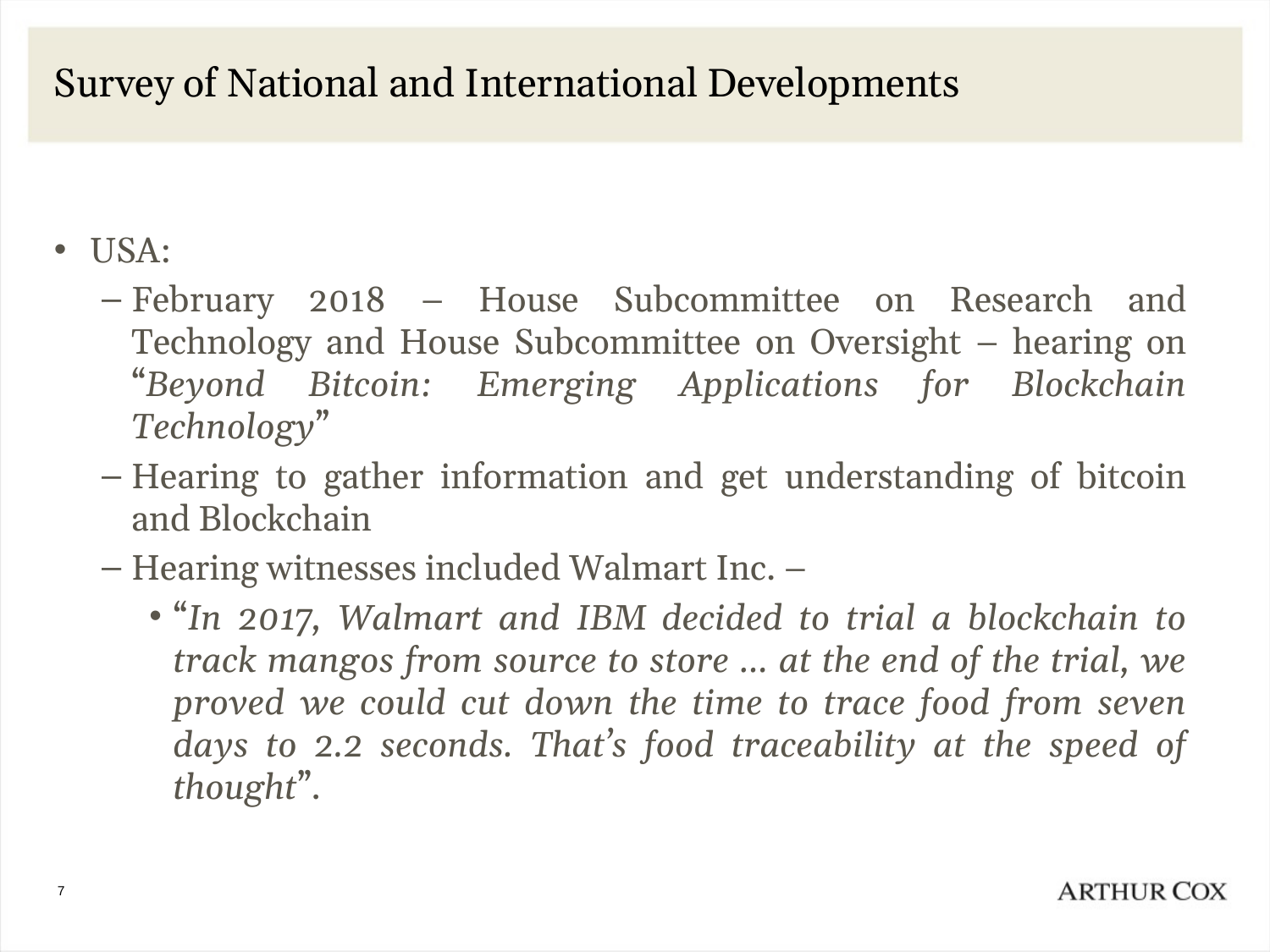

# Survey of National and International Developments
USA:
February 2018 – House Subcommittee on Research and Technology and House Subcommittee on Oversight – hearing on “Beyond Bitcoin: Emerging Applications for Blockchain Technology”
Hearing to gather information and get understanding of bitcoin and Blockchain
Hearing witnesses included Walmart Inc. –
“In 2017, Walmart and IBM decided to trial a blockchain to track mangos from source to store … at the end of the trial, we proved we could cut down the time to trace food from seven days to 2.2 seconds. That’s food traceability at the speed of thought”.
7